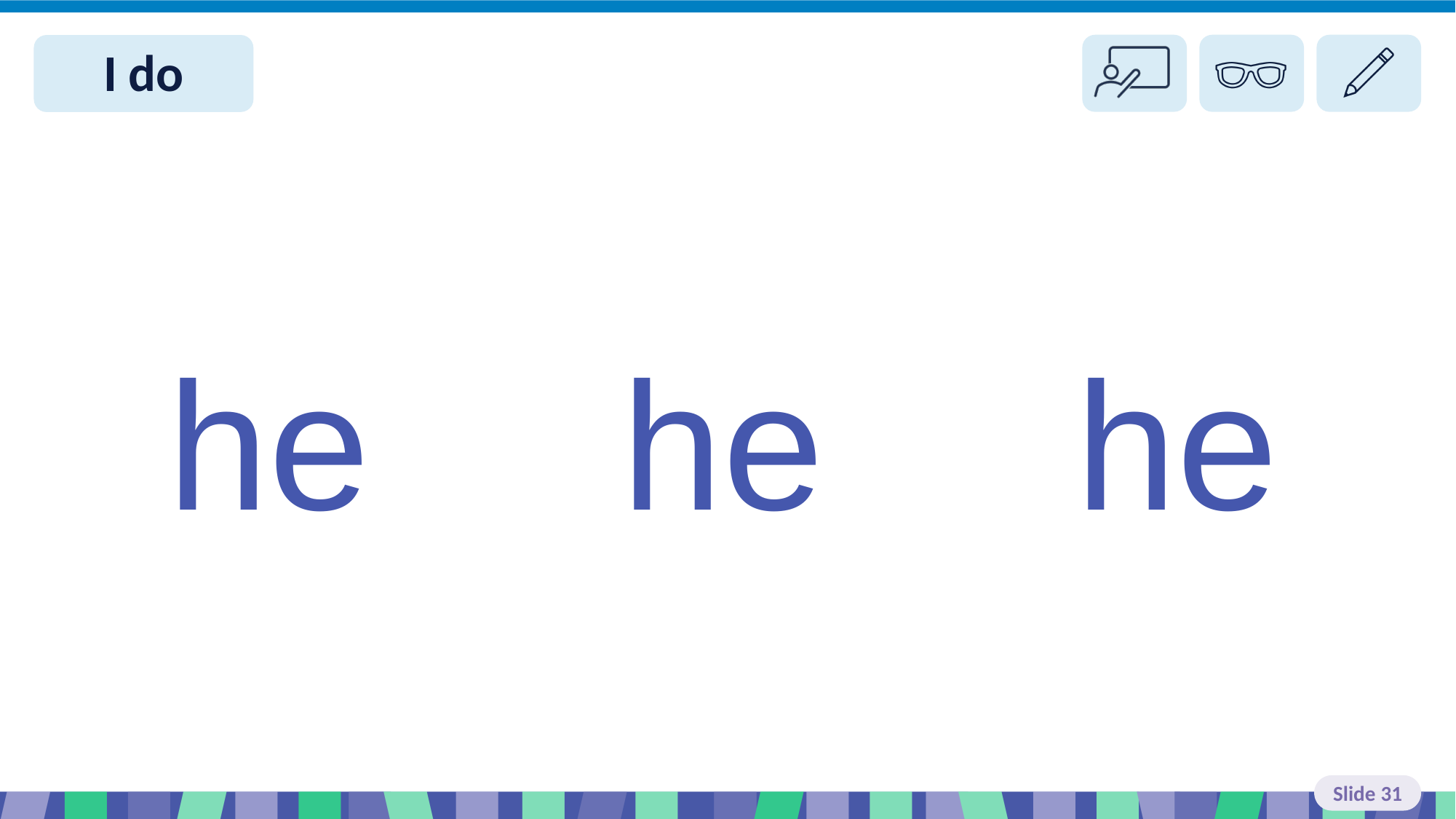

# Slide 31 I do read
he     he     he